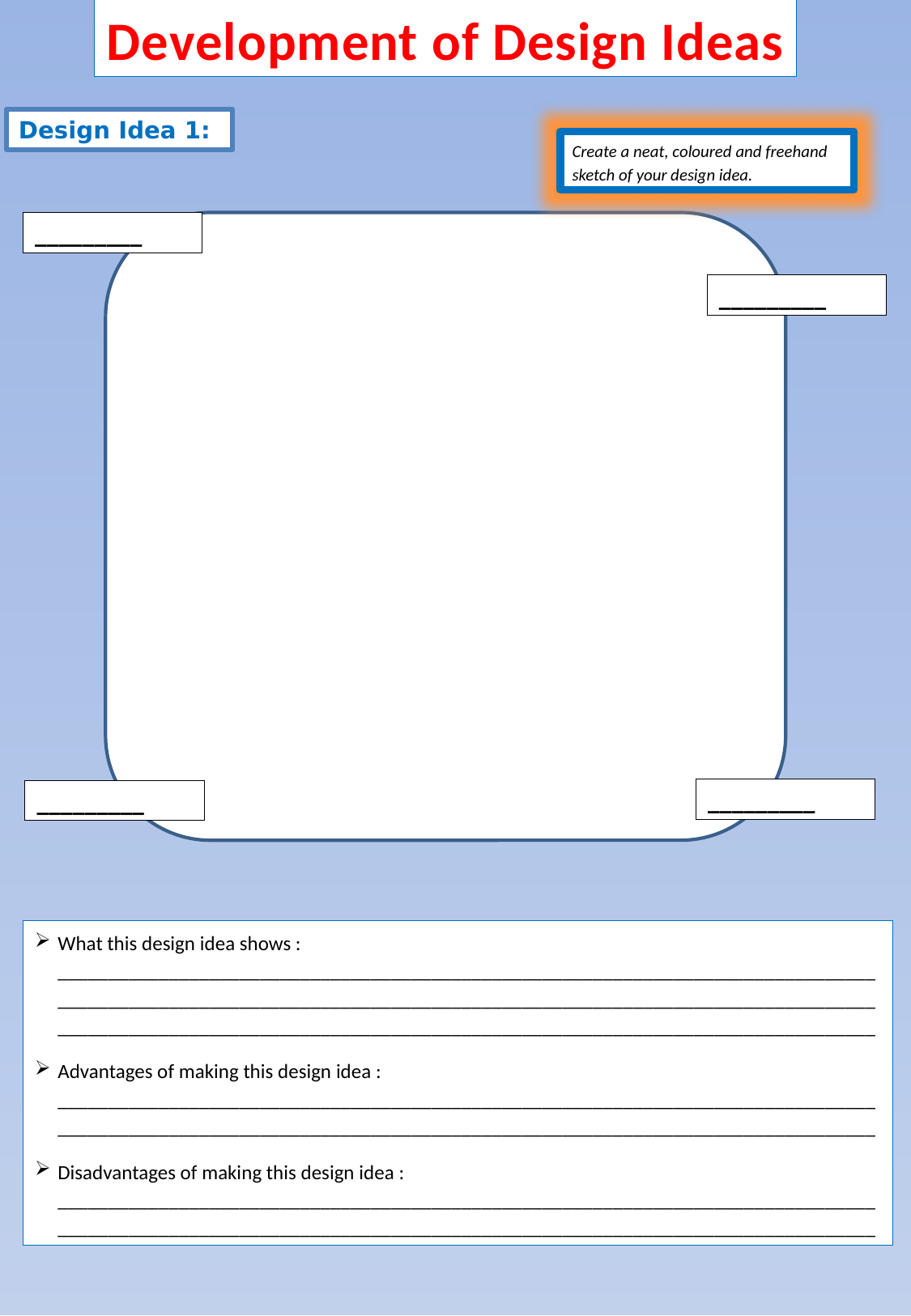

Development of Design Ideas
Design Idea 1:
Create a neat, coloured and freehand sketch of your design idea.
_________

_________
_________
_________
What this design idea shows :  _________________________________________________________________________________ __________________________________________________________________________________________________________________________________________________________________
Advantages of making this design idea :   _________________________________________________________________________________ _________________________________________________________________________________
Disadvantages of making this design idea :   _________________________________________________________________________________ _________________________________________________________________________________